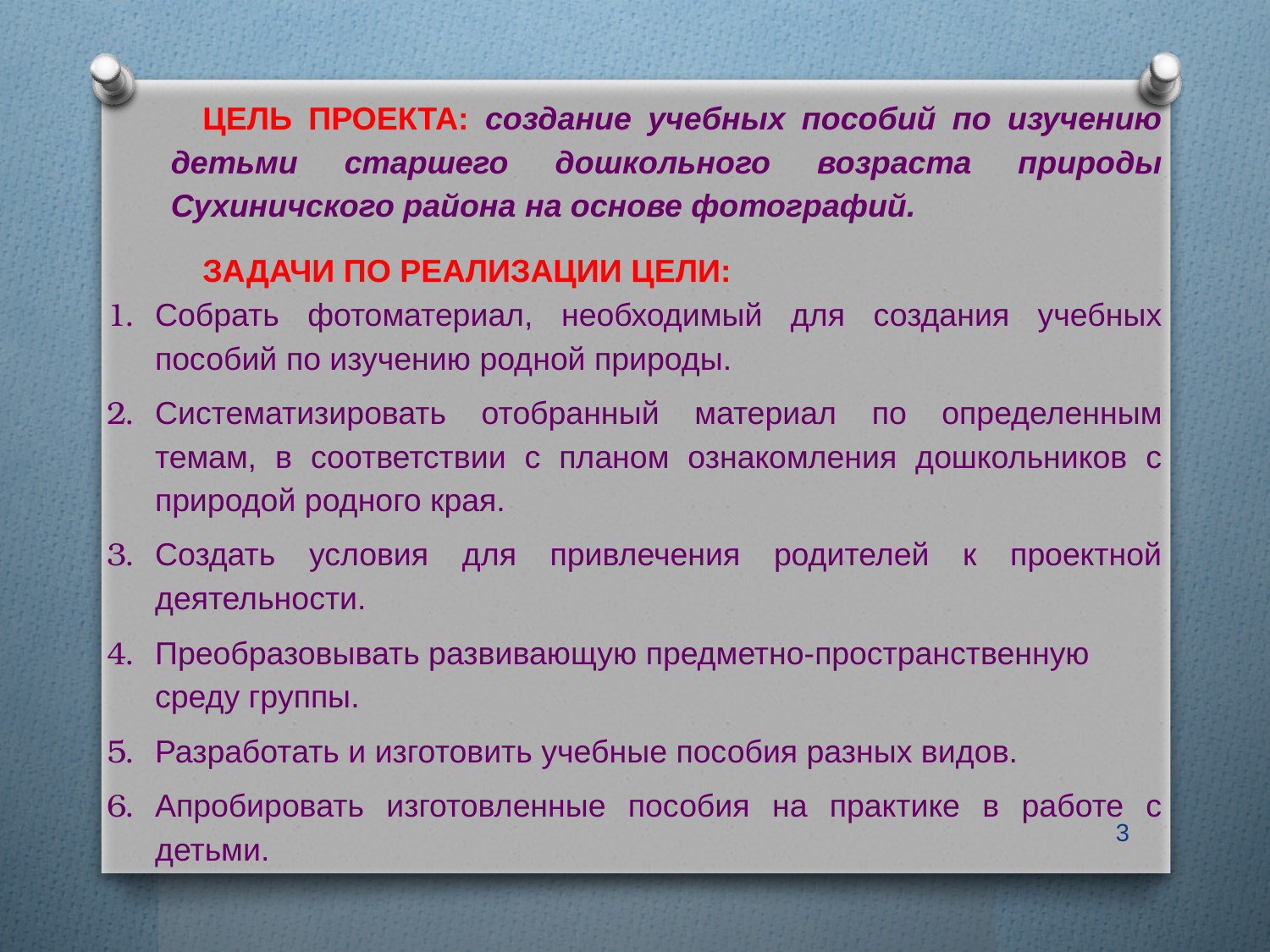

ЦЕЛЬ ПРОЕКТА: создание учебных пособий по изучению детьми старшего дошкольного возраста природы Сухиничского района на основе фотографий.
ЗАДАЧИ ПО РЕАЛИЗАЦИИ ЦЕЛИ:
Собрать фотоматериал, необходимый для создания учебных пособий по изучению родной природы.
Систематизировать отобранный материал по определенным темам, в соответствии с планом ознакомления дошкольников с природой родного края.
Создать условия для привлечения родителей к проектной деятельности.
Преобразовывать развивающую предметно-пространственную среду группы.
Разработать и изготовить учебные пособия разных видов.
Апробировать изготовленные пособия на практике в работе с детьми.
3